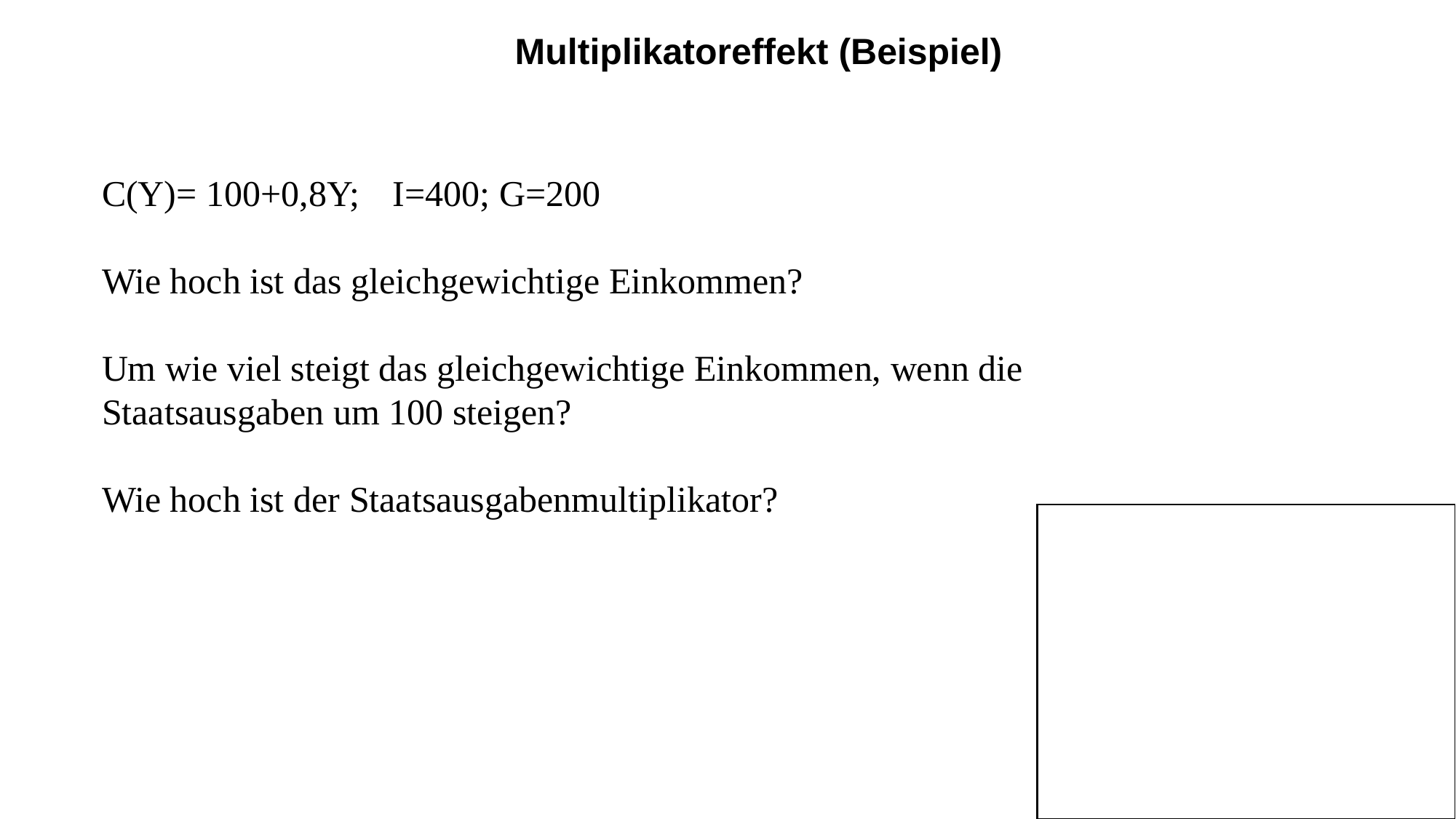

Multiplikatoreffekt (Beispiel)

C(Y)= 100+0,8Y;	I=400; G=200

Wie hoch ist das gleichgewichtige Einkommen?

Um wie viel steigt das gleichgewichtige Einkommen, wenn die
Staatsausgaben um 100 steigen?

Wie hoch ist der Staatsausgabenmultiplikator?